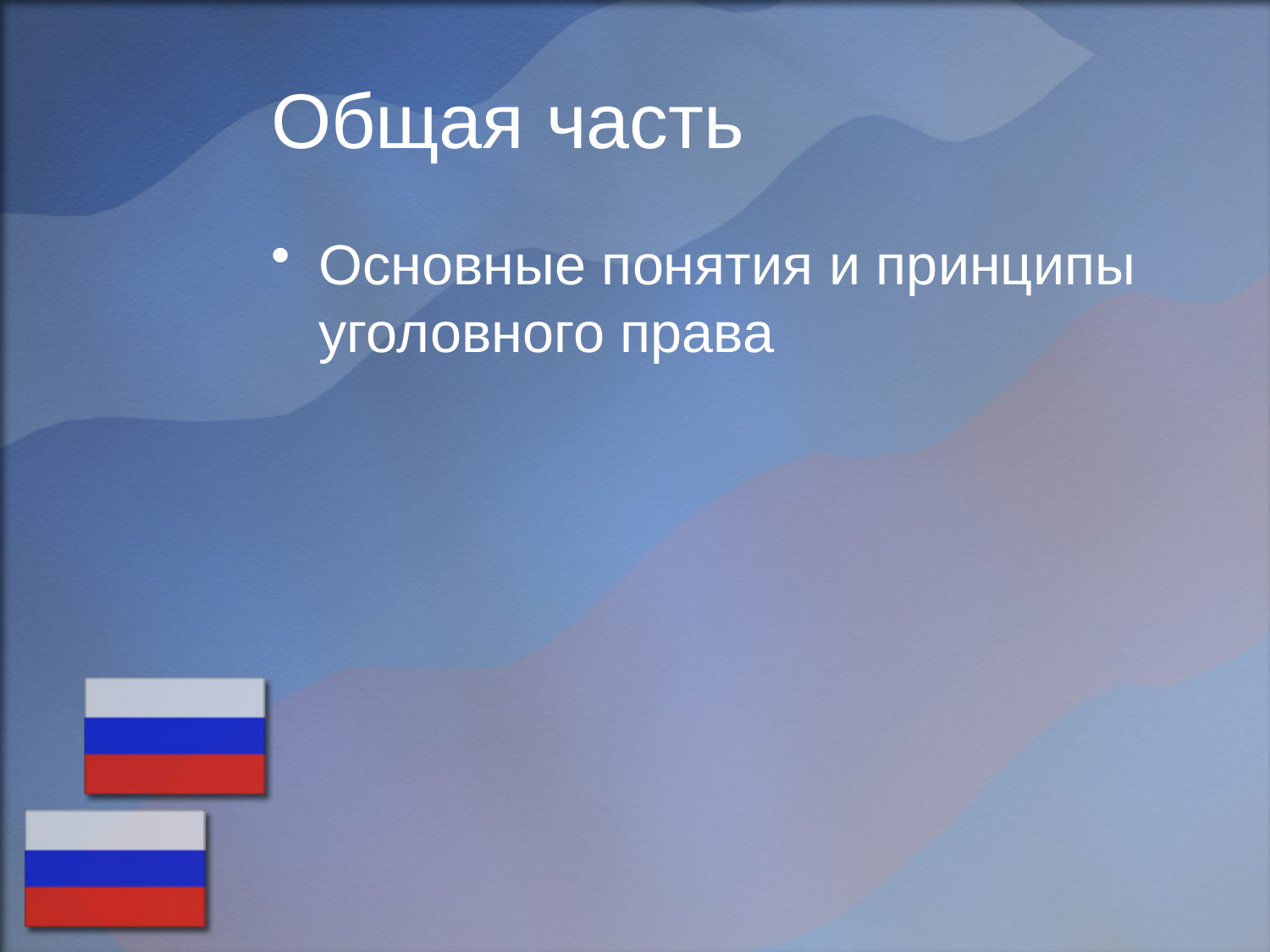

# Общая часть
Основные понятия и принципы уголовного права